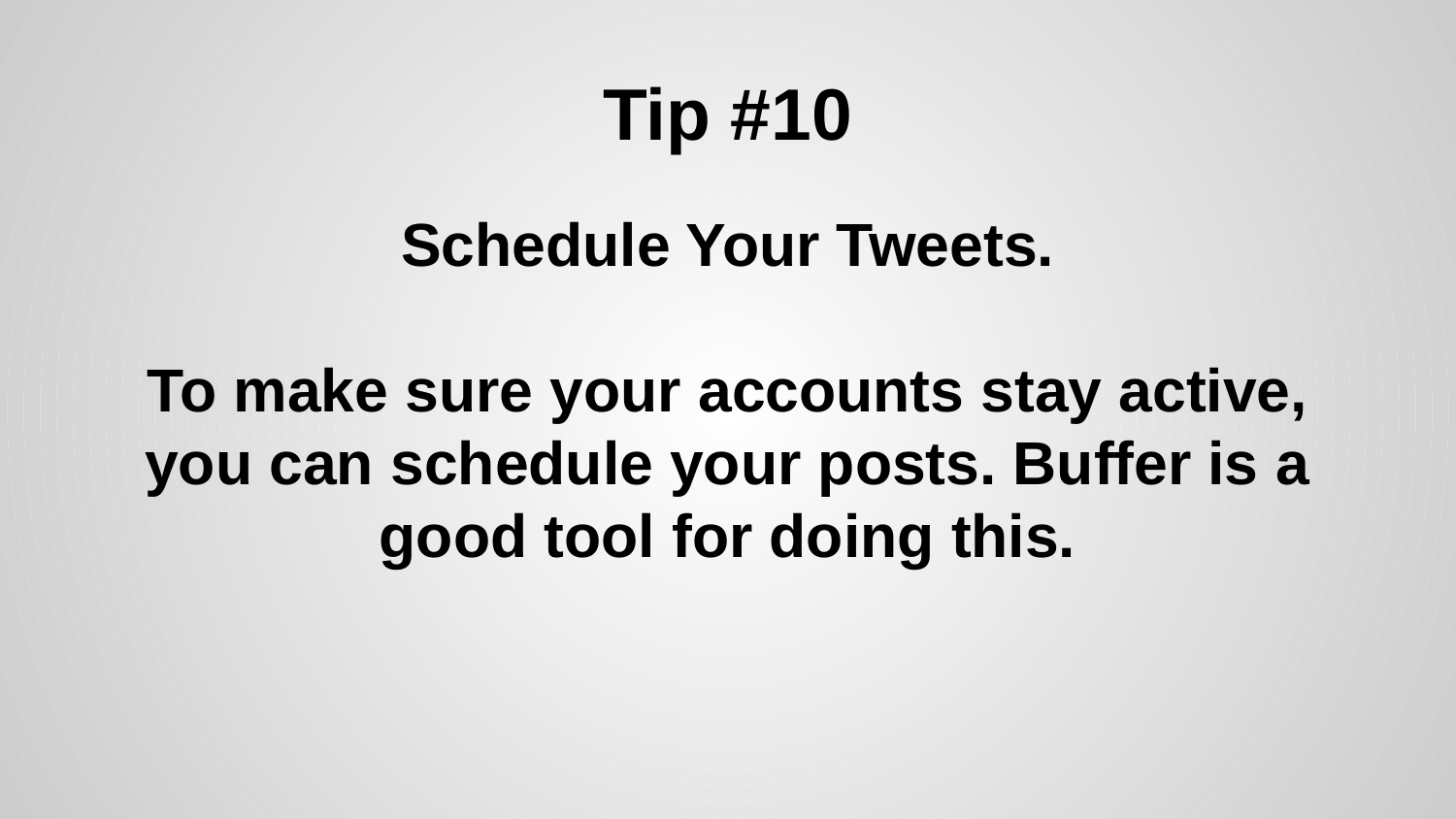

# Tip #10
Schedule Your Tweets.

To make sure your accounts stay active, you can schedule your posts. Buffer is a good tool for doing this.